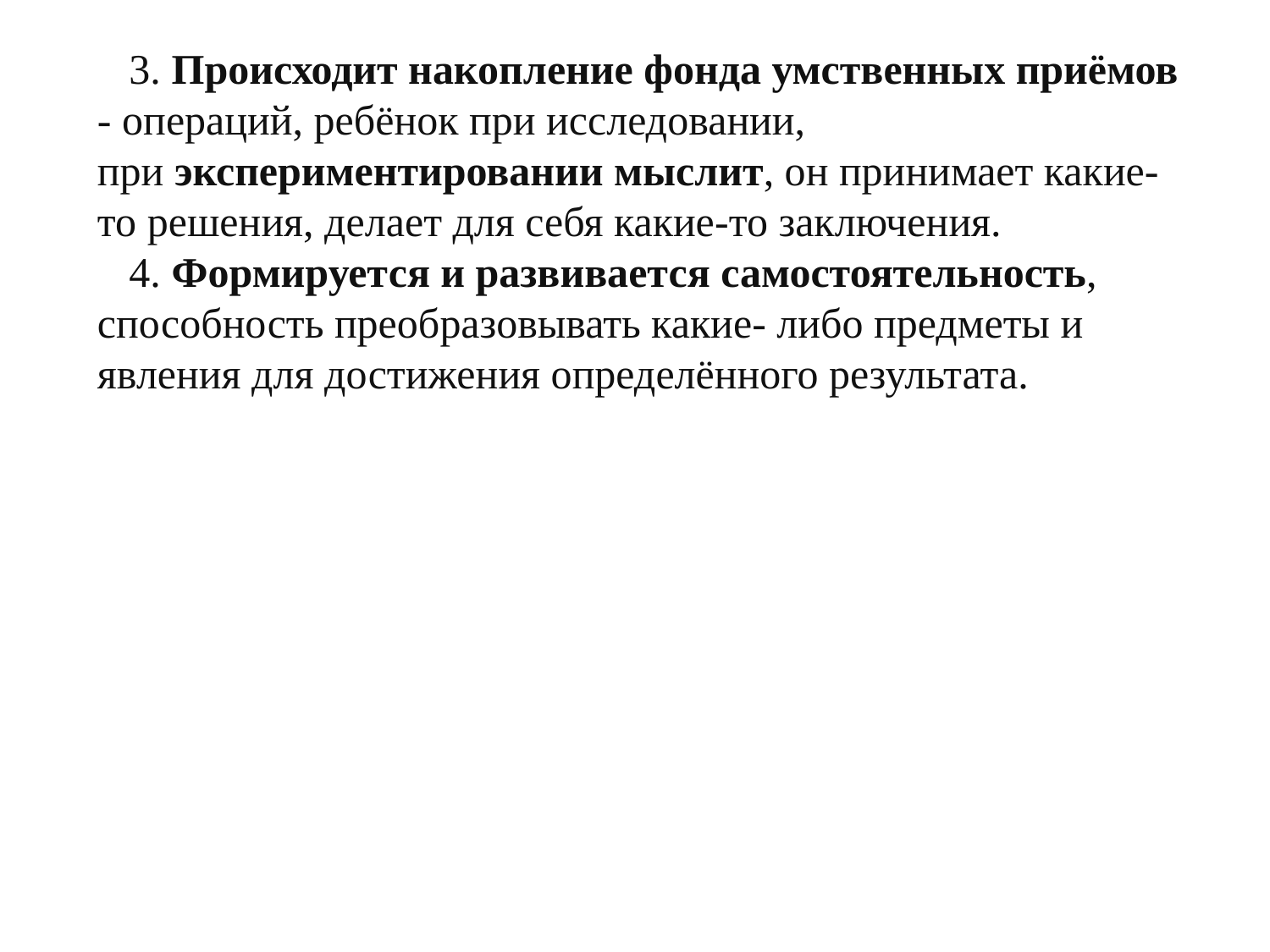

3. Происходит накопление фонда умственных приёмов - операций, ребёнок при исследовании, при экспериментировании мыслит, он принимает какие- то решения, делает для себя какие-то заключения.
4. Формируется и развивается самостоятельность, способность преобразовывать какие- либо предметы и явления для достижения определённого результата.